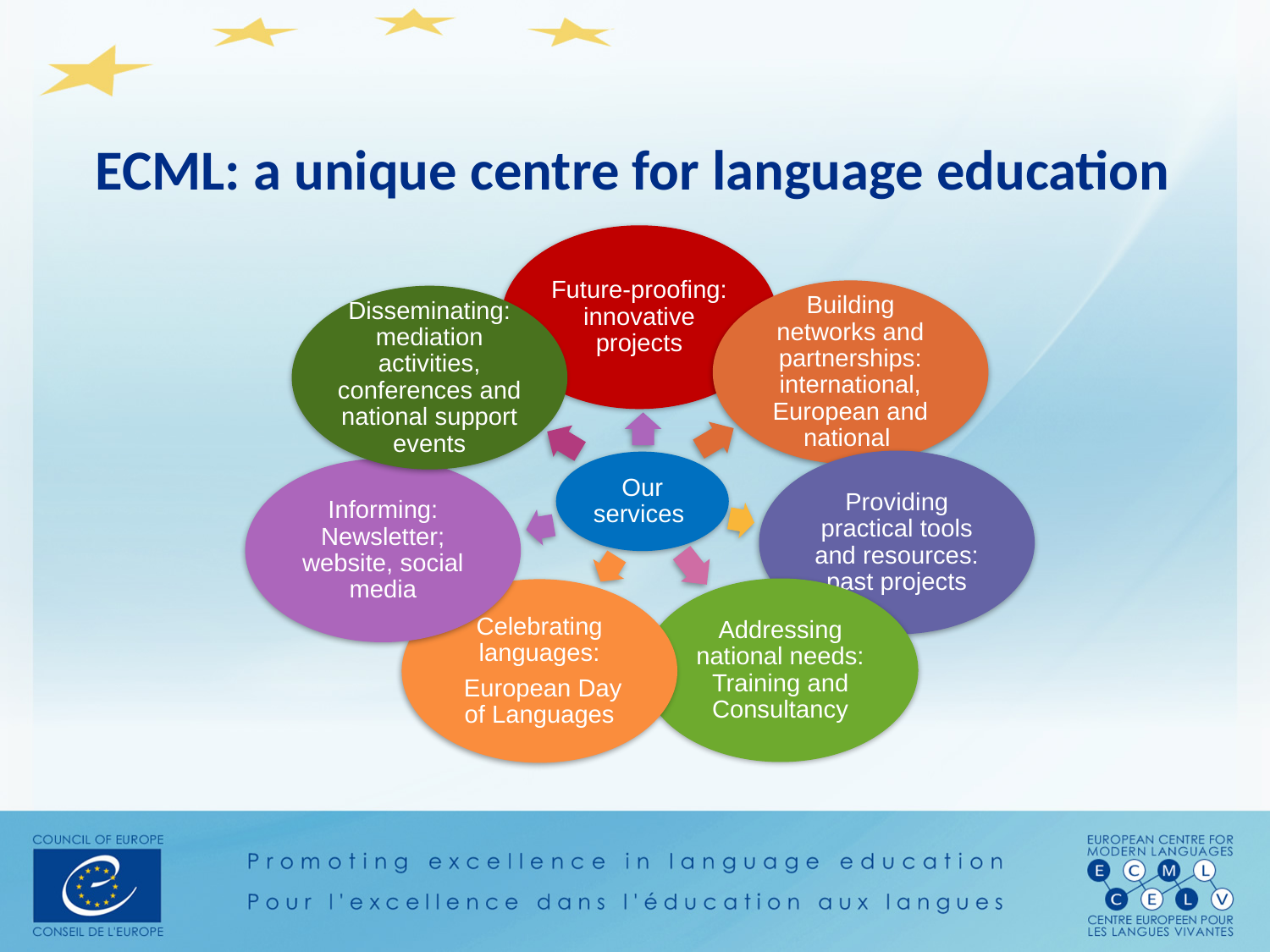

# ECML: a unique centre for language education
Our services

Future-proofing: innovative projects

Building networks and partnerships: international, European and national

Providing practical tools and resources: past projects

Addressing national needs: Training and Consultancy

Celebrating languages:
 European Day of Languages

Informing: Newsletter; website, social media

Disseminating: mediation activities, conferences and national support events